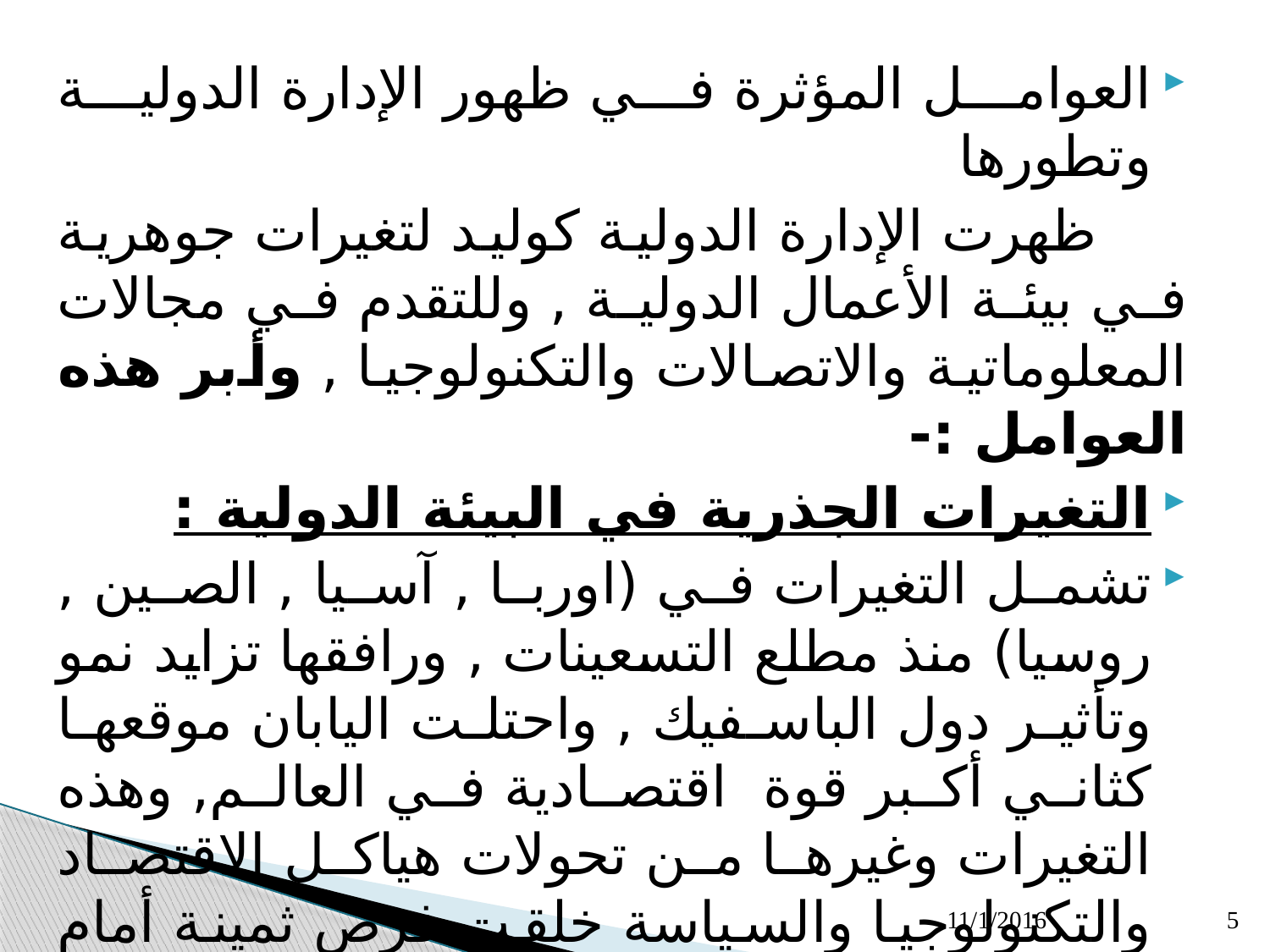

العوامل المؤثرة في ظهور الإدارة الدولية وتطورها
     ظهرت الإدارة الدولية كوليد لتغيرات جوهرية في بيئة الأعمال الدولية , وللتقدم في مجالات المعلوماتية والاتصالات والتكنولوجيا , وأبر هذه العوامل :-
التغيرات الجذرية في البيئة الدولية :
تشمل التغيرات في (اوربا , آسيا , الصين , روسيا) منذ مطلع التسعينات , ورافقها تزايد نمو وتأثير دول الباسفيك , واحتلت اليابان موقعها كثاني أكبر قوة  اقتصادية في العالم, وهذه التغيرات وغيرها من تحولات هياكل الاقتصاد والتكنولوجيا والسياسة خلقت فرص ثمينة أمام أنشطة الأعمال الدولية لمواجهتها وتعزيز القدرة التنافسية للمنظمة , من خلال توظيف المعرفة والفكر المبدع .
11/1/2016
5